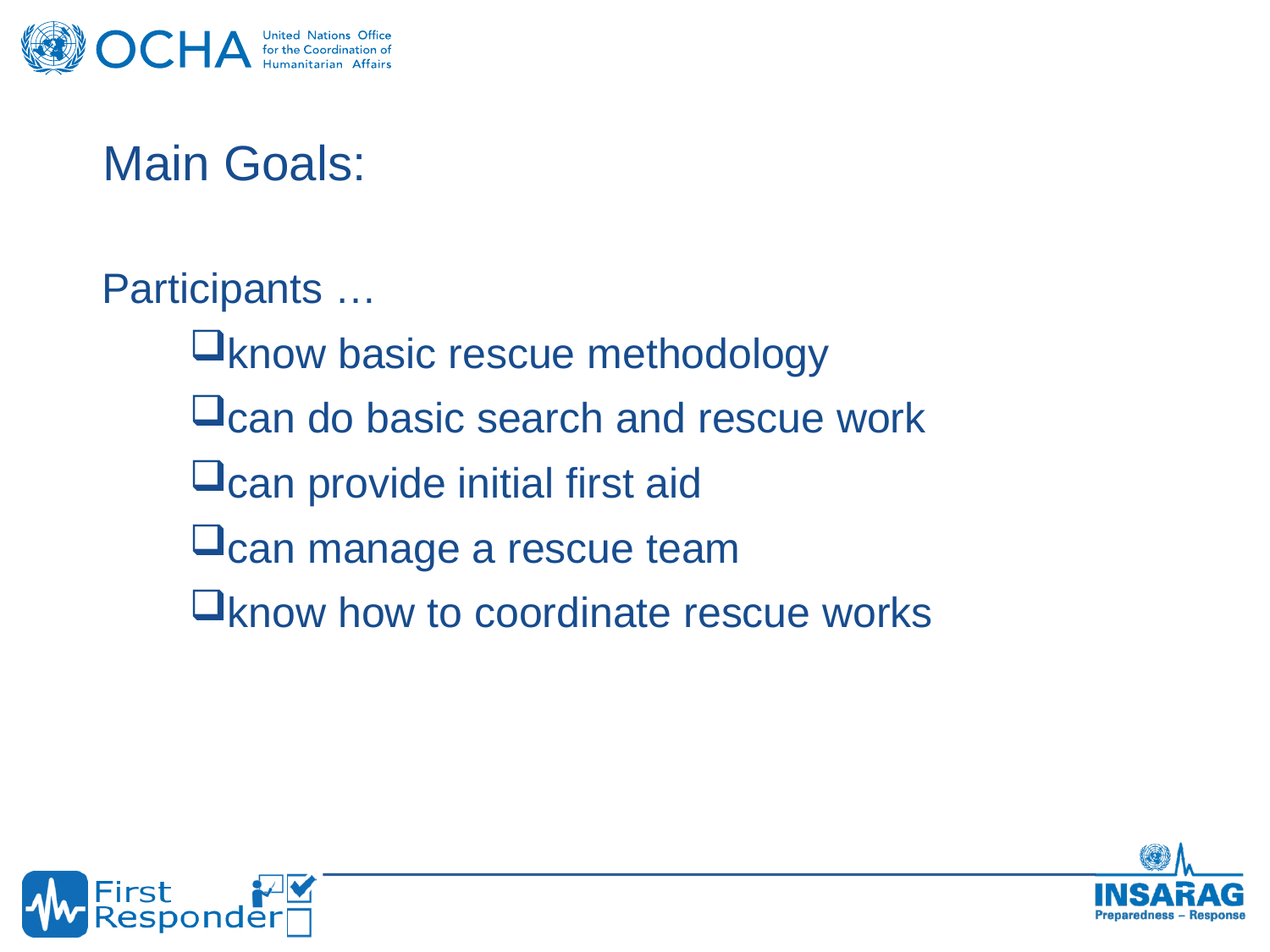

Main Goals:
Participants …
know basic rescue methodology
can do basic search and rescue work
can provide initial first aid
can manage a rescue team
know how to coordinate rescue works